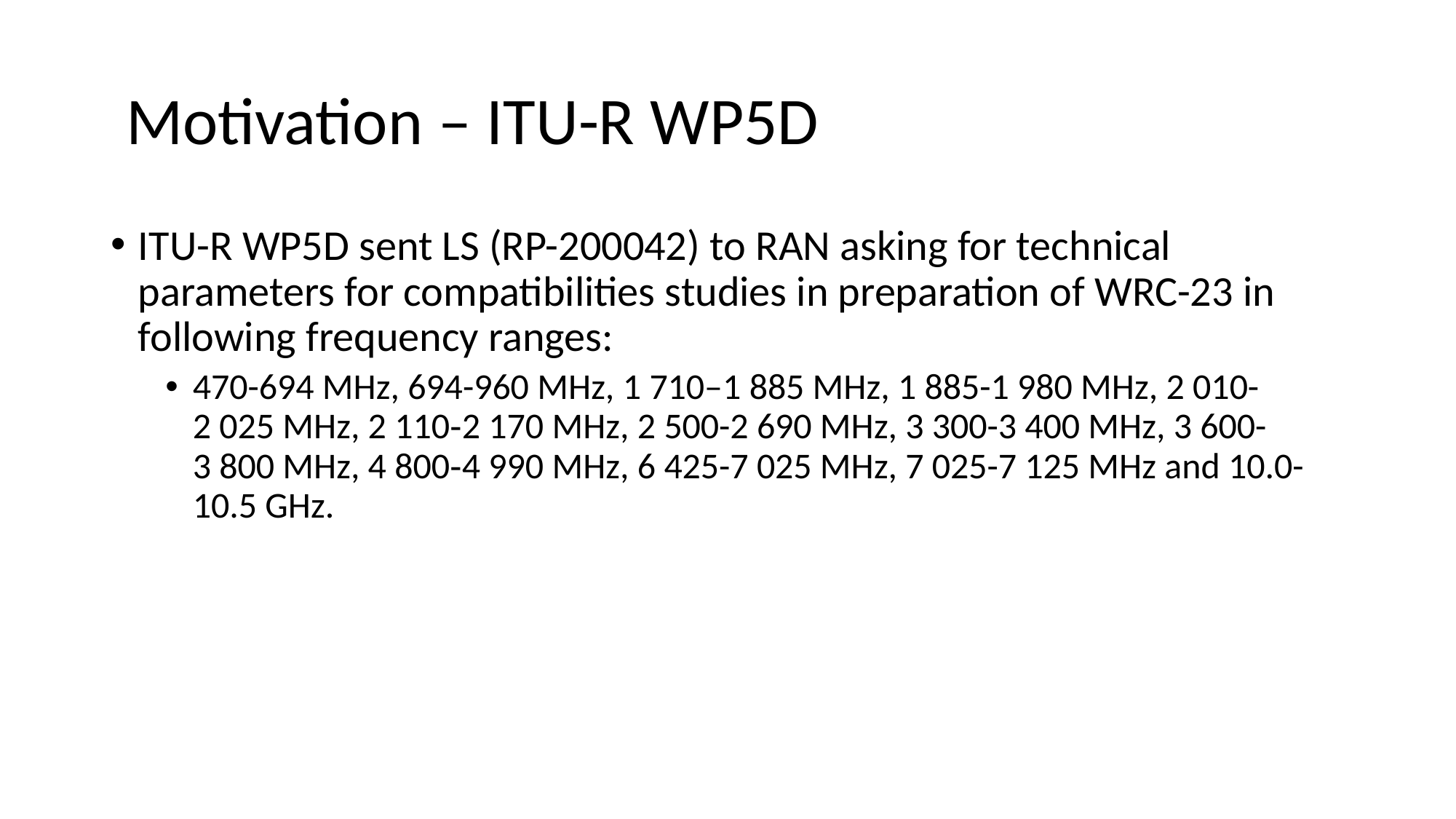

# Motivation – ITU-R WP5D
ITU-R WP5D sent LS (RP-200042) to RAN asking for technical parameters for compatibilities studies in preparation of WRC-23 in following frequency ranges:
470-694 MHz, 694-960 MHz, 1 710–1 885 MHz, 1 885-1 980 MHz, 2 010-2 025 MHz, 2 110‑2 170 MHz, 2 500-2 690 MHz, 3 300-3 400 MHz, 3 600-3 800 MHz, 4 800‑4 990 MHz, 6 425-7 025 MHz, 7 025-7 125 MHz and 10.0-10.5 GHz.